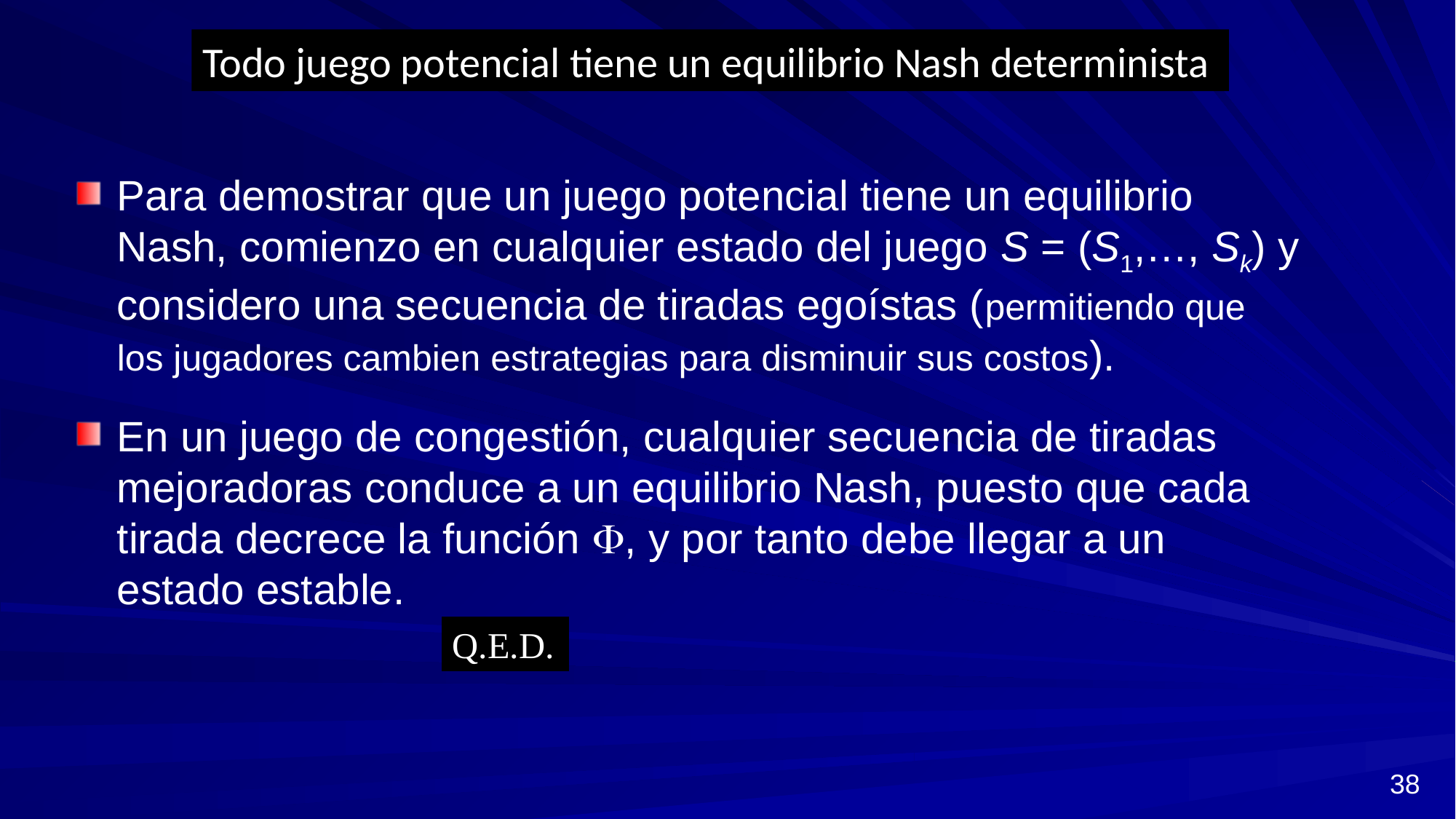

Todo juego potencial tiene un equilibrio Nash determinista
Para demostrar que un juego potencial tiene un equilibrio Nash, comienzo en cualquier estado del juego S = (S1,…, Sk) y considero una secuencia de tiradas egoístas (permitiendo que los jugadores cambien estrategias para disminuir sus costos).

En un juego de congestión, cualquier secuencia de tiradas mejoradoras conduce a un equilibrio Nash, puesto que cada tirada decrece la función Φ, y por tanto debe llegar a un estado estable.
Q.E.D.
38